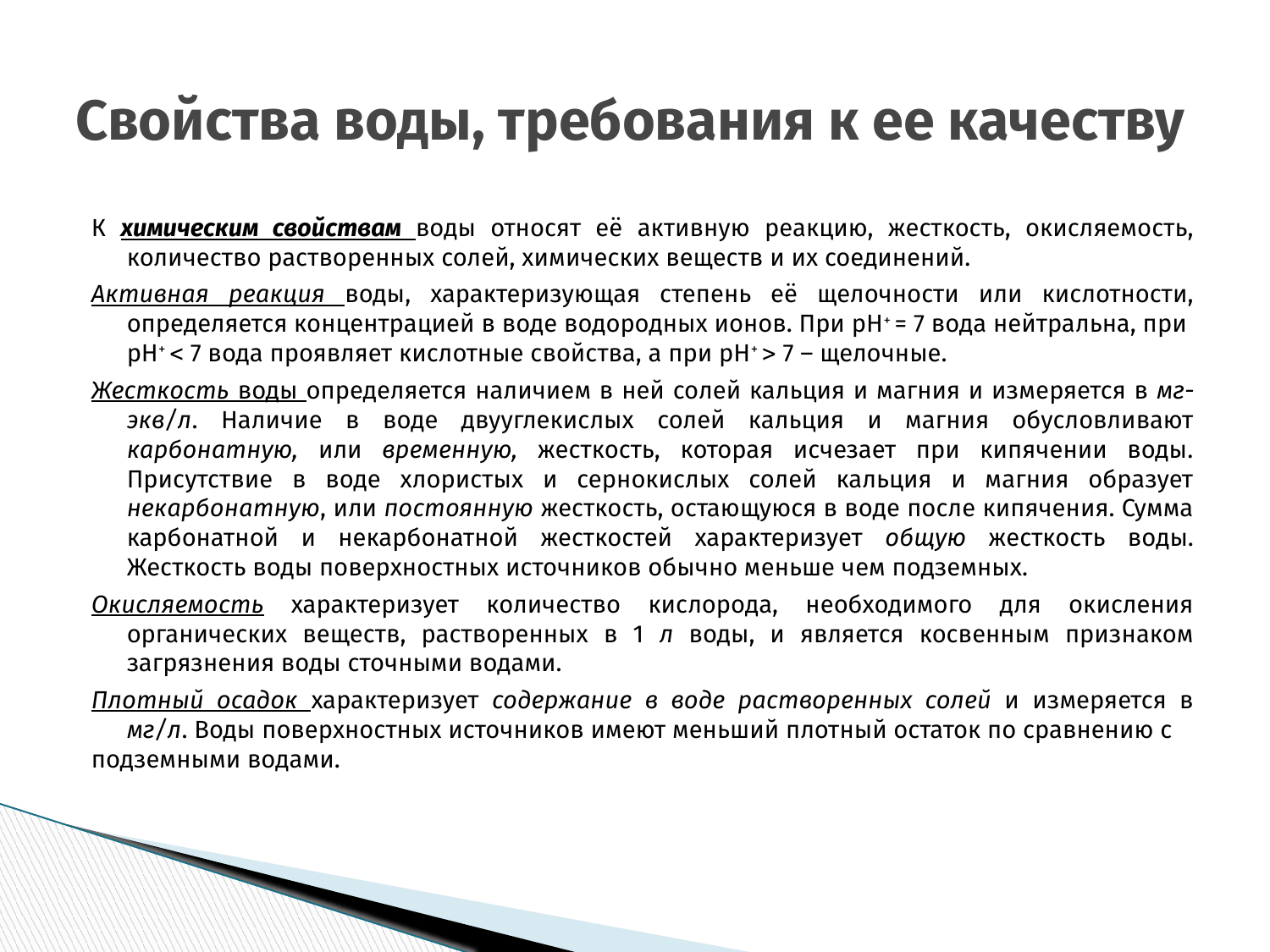

# Свойства воды, требования к ее качеству
К химическим свойствам воды относят её активную реакцию, жесткость, окисляемость, количество растворенных солей, химических веществ и их соединений.
Активная реакция воды, характеризующая степень её щелочности или кислотности, определяется концентрацией в воде водородных ионов. При рН+ = 7 вода нейтральна, при  рН+ < 7 вода проявляет кислотные свойства, а при рН+ > 7 – щелочные.
Жесткость воды определяется наличием в ней солей кальция и магния и измеряется в мг-экв/л. Наличие в воде двууглекислых солей кальция и магния обусловливают карбонатную, или временную, жесткость, которая исчезает при кипячении воды. Присутствие в воде хлористых и сернокислых солей кальция и магния образует некарбонатную, или постоянную жесткость, остающуюся в воде после кипячения. Сумма карбонатной и некарбонатной жесткостей характеризует общую жесткость воды. Жесткость воды поверхностных источников обычно меньше чем подземных.
Окисляемость характеризует количество кислорода, необходимого для окисления органических веществ, растворенных в 1 л воды, и является косвенным признаком загрязнения воды сточными водами.
Плотный осадок характеризует содержание в воде растворенных солей и измеряется в мг/л. Воды поверхностных источников имеют меньший плотный остаток по сравнению с
подземными водами.